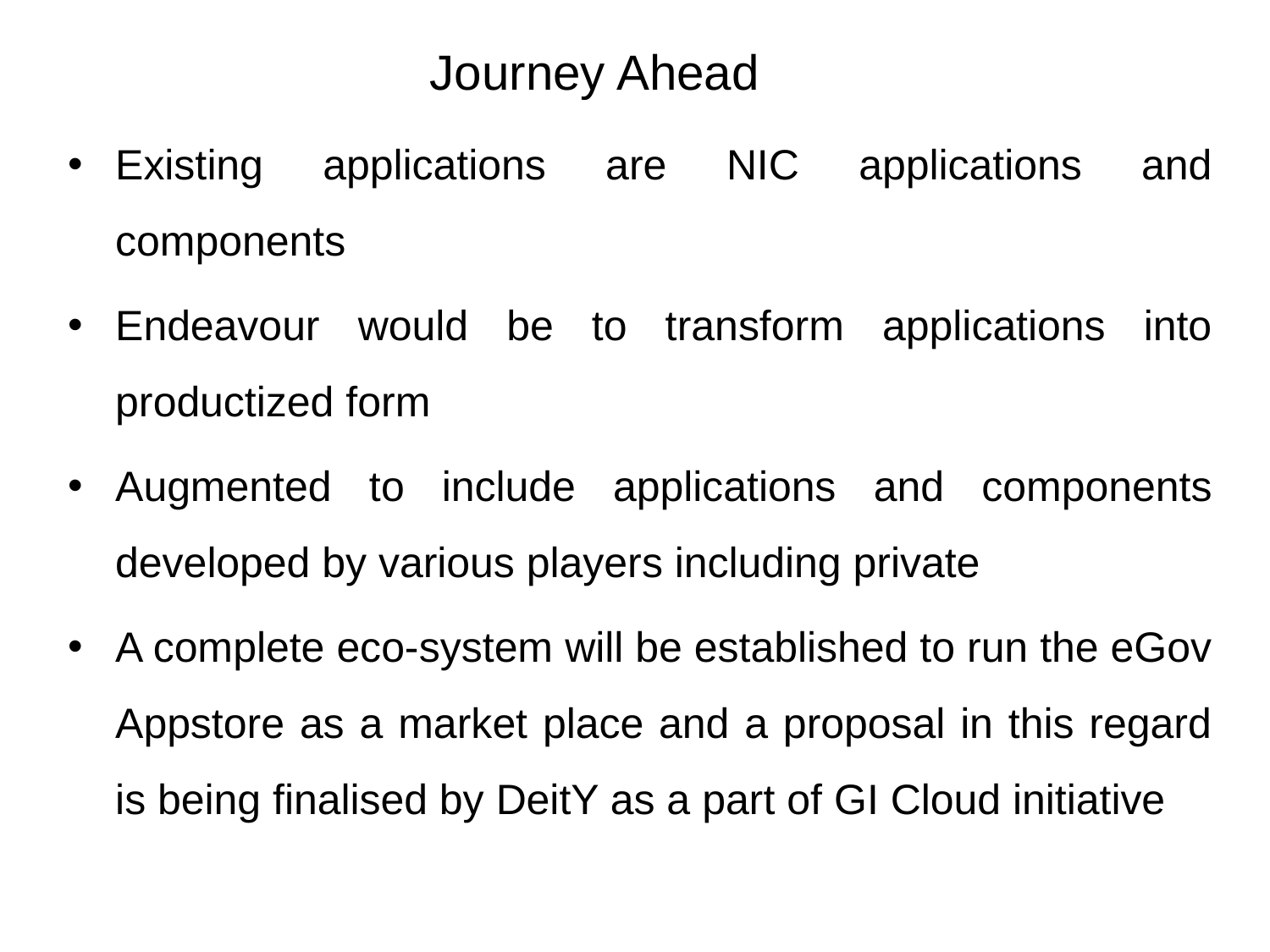

# Journey Ahead
Existing applications are NIC applications and components
Endeavour would be to transform applications into productized form
Augmented to include applications and components developed by various players including private
A complete eco-system will be established to run the eGov Appstore as a market place and a proposal in this regard is being finalised by DeitY as a part of GI Cloud initiative